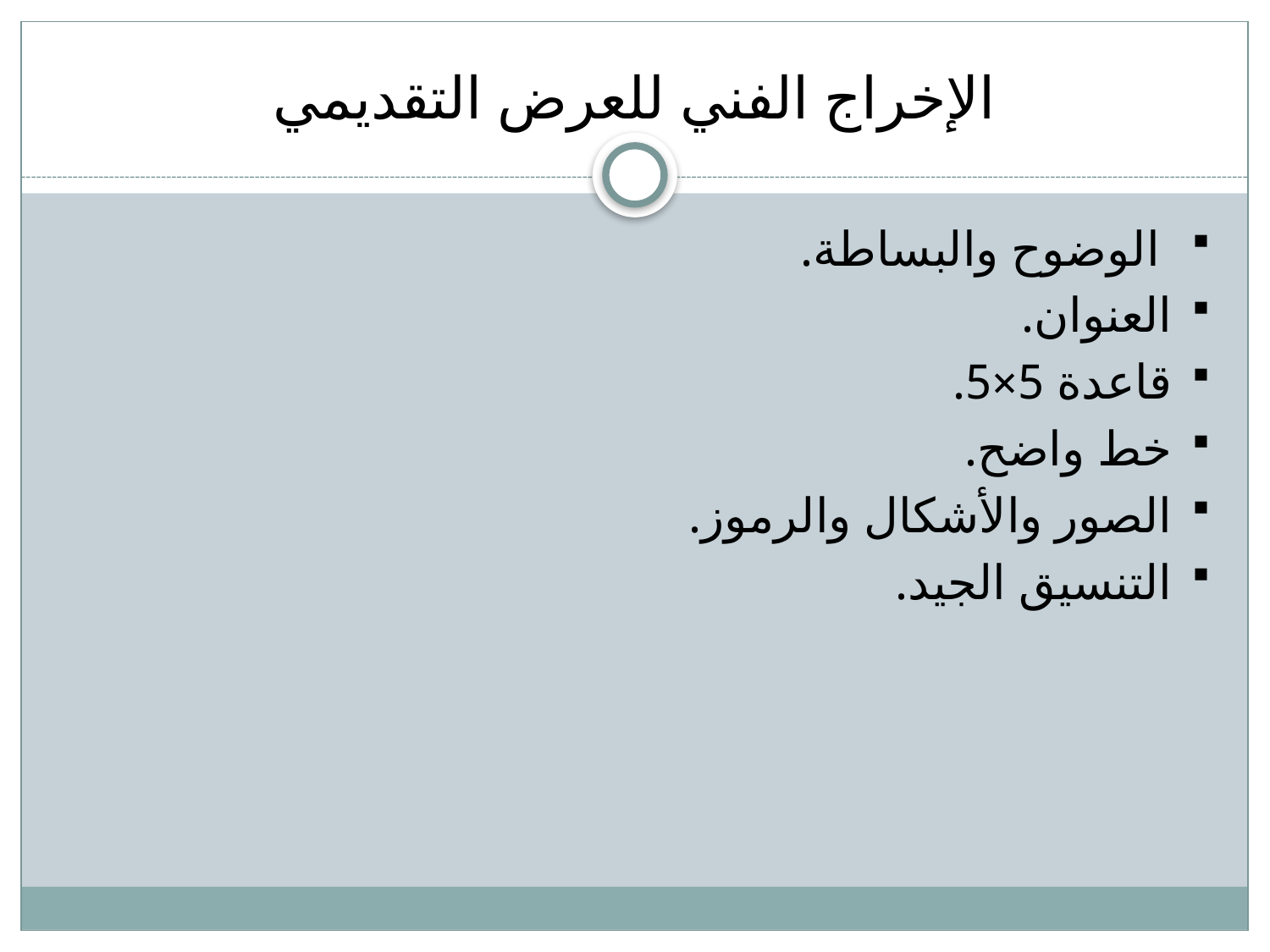

# الإخراج الفني للعرض التقديمي
 الوضوح والبساطة.
العنوان.
قاعدة 5×5.
خط واضح.
الصور والأشكال والرموز.
التنسيق الجيد.